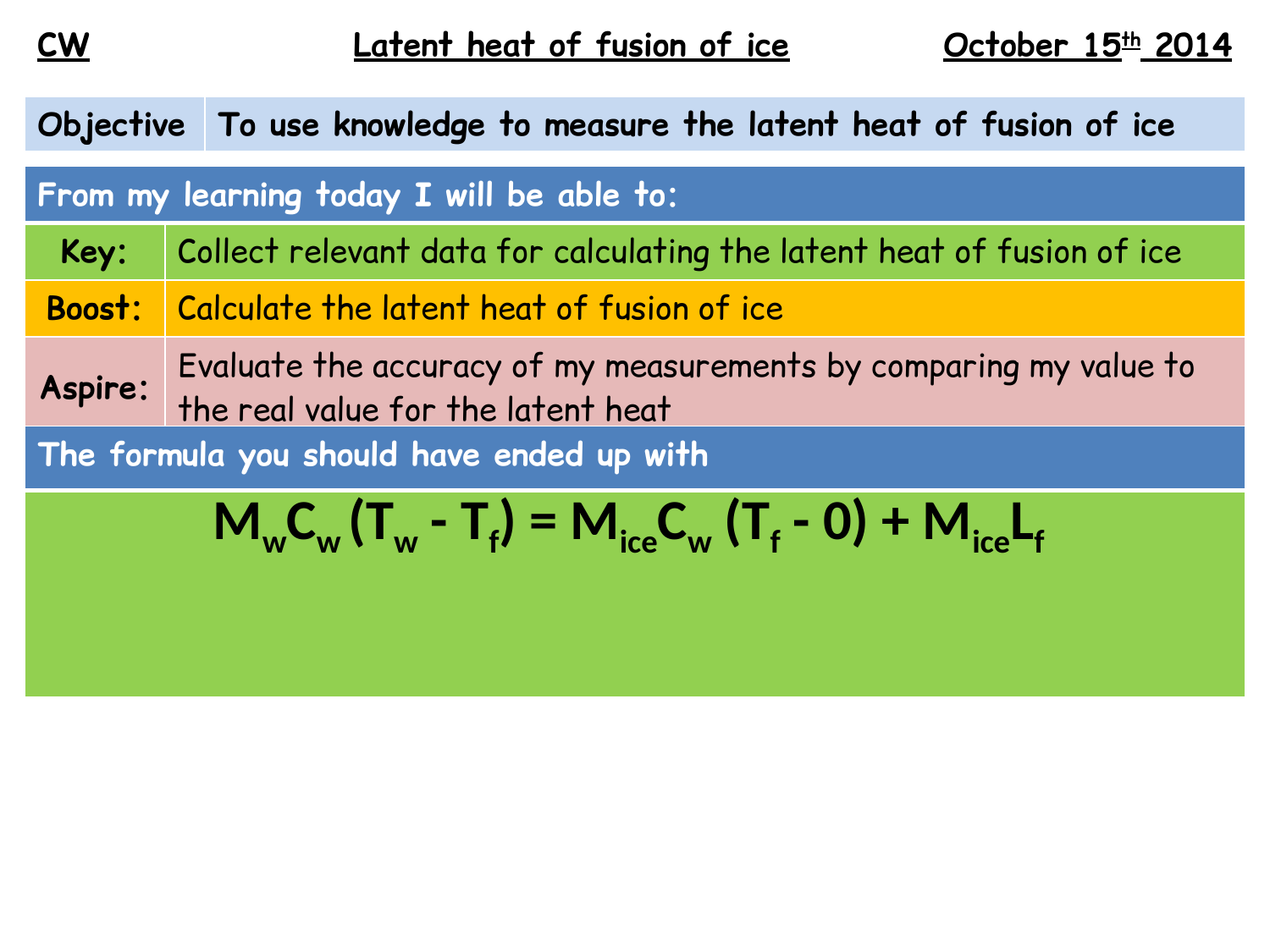

| CW | Latent heat of fusion of ice | October 15th 2014 |
| --- | --- | --- |
| Objective | To use knowledge to measure the latent heat of fusion of ice |
| --- | --- |
| From my learning today I will be able to: |  |
| --- | --- |
| Key: | Collect relevant data for calculating the latent heat of fusion of ice |
| Boost: | Calculate the latent heat of fusion of ice |
| Aspire: | Evaluate the accuracy of my measurements by comparing my value to the real value for the latent heat |
| The formula you should have ended up with |
| --- |
| MwCw (Tw - Tf) = MiceCw (Tf - 0) + MiceLf |